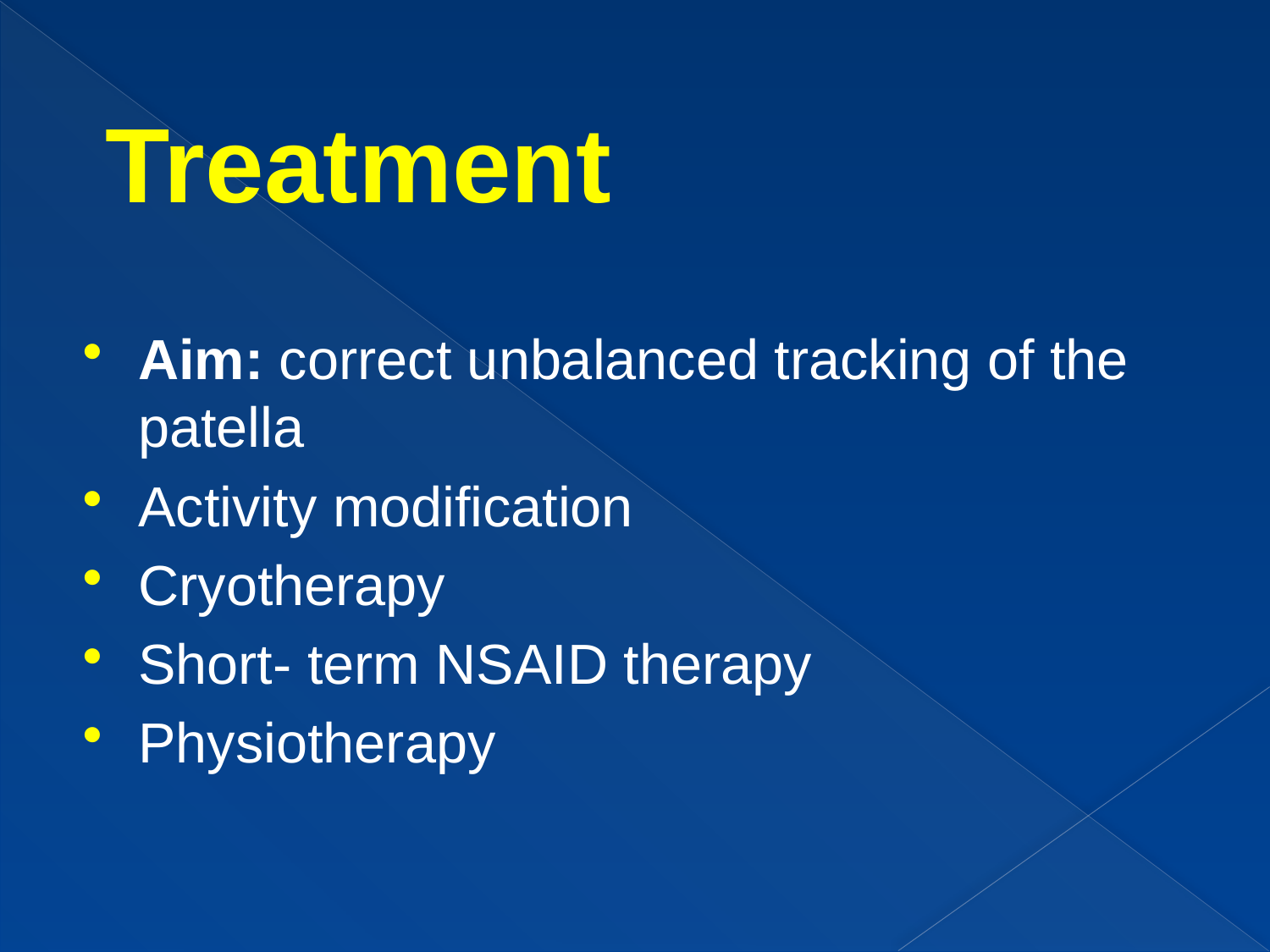

# Treatment
Aim: correct unbalanced tracking of the patella
Activity modification
Cryotherapy
Short- term NSAID therapy
Physiotherapy